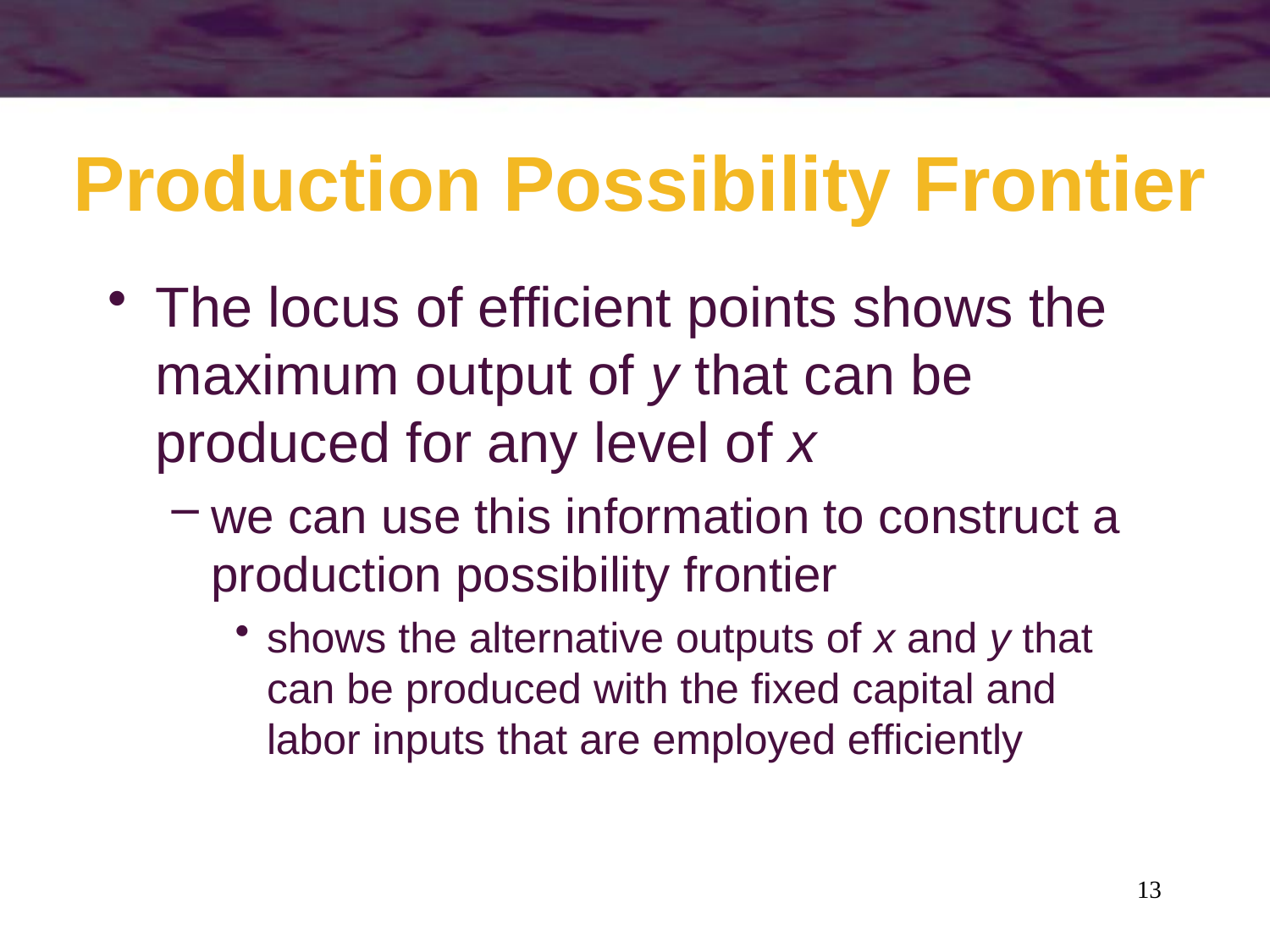

# Production Possibility Frontier
The locus of efficient points shows the maximum output of y that can be produced for any level of x
we can use this information to construct a production possibility frontier
shows the alternative outputs of x and y that can be produced with the fixed capital and labor inputs that are employed efficiently
13